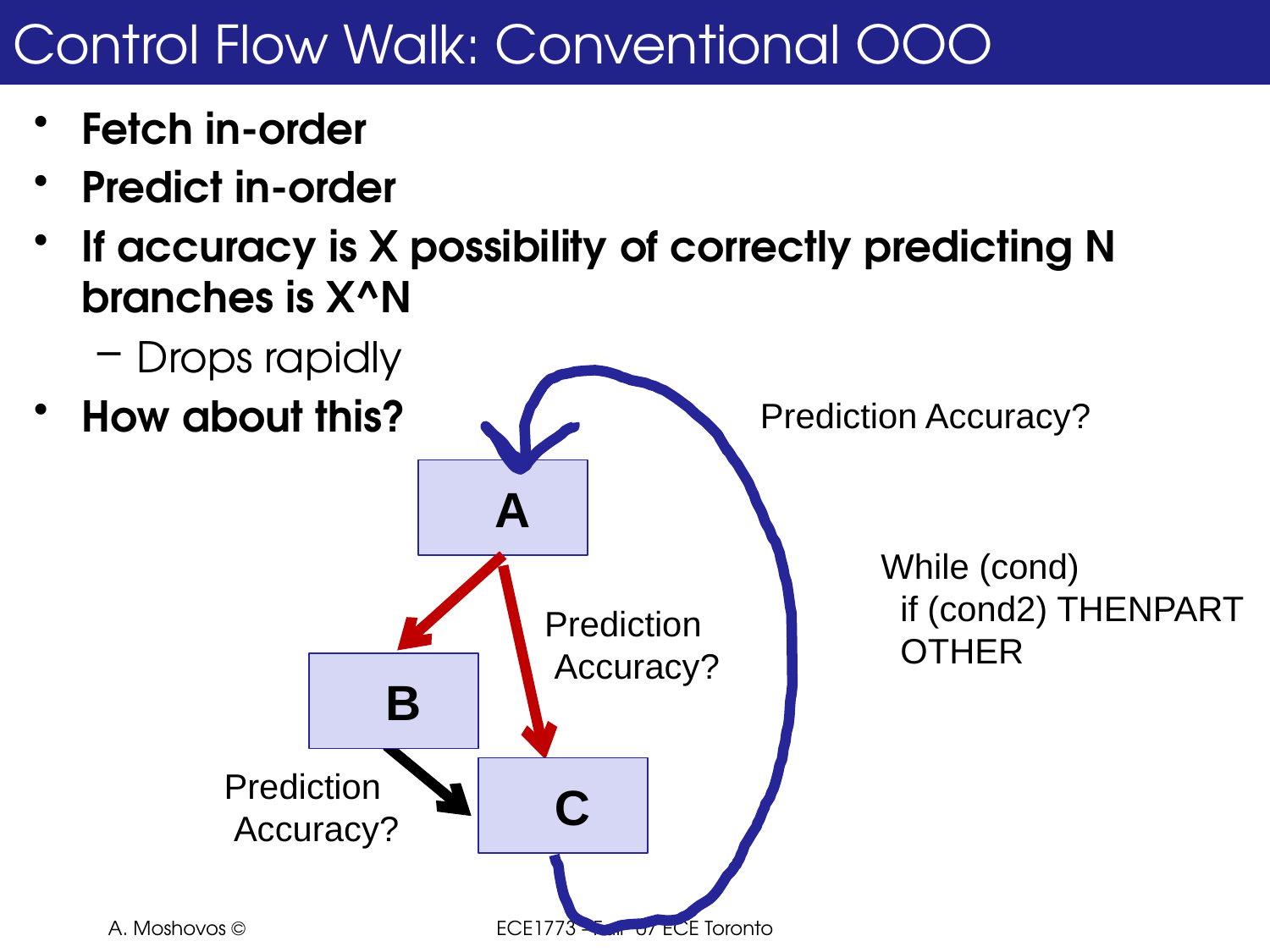

# Control Flow Walk: Conventional OOO
Fetch in-order
Predict in-order
If accuracy is X possibility of correctly predicting N branches is X^N
Drops rapidly
How about this?

Prediction Accuracy?
A
While (cond)
  if (cond2) THENPART
  OTHER
Prediction
 Accuracy?
B
Prediction
 Accuracy?
C
A. Moshovos ©
ECE1773 - Fall ‘07 ECE Toronto